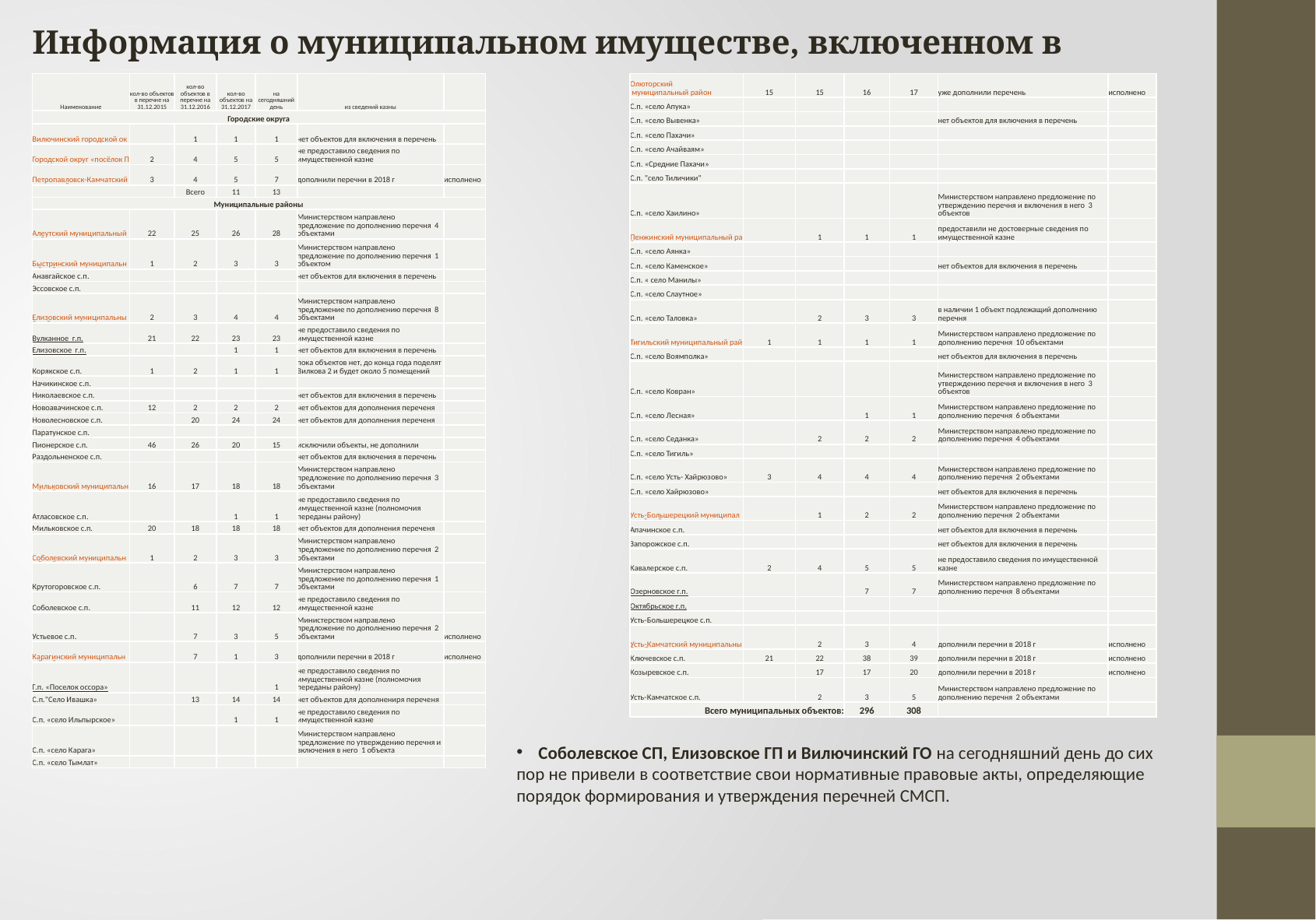

Информация о муниципальном имуществе, включенном в перечни

| Наименование | кол-во объектов в перечне на 31.12.2015 | кол-во объектов в перечне на 31.12.2016 | кол-во объектов на 31.12.2017 | на сегодняшний день | из сведений казны |  |
| --- | --- | --- | --- | --- | --- | --- |
| Городские округа |  |  |  |  |  |  |
| Вилючинский городской округ |  | 1 | 1 | 1 | нет объектов для включения в перечень |  |
| Городской округ «посёлок Палана» | 2 | 4 | 5 | 5 | не предоставило сведения по имущественной казне |  |
| Петропавловск-Камчатский городской округ | 3 | 4 | 5 | 7 | дополнили перечни в 2018 г | исполнено |
|  |  | Всего | 11 | 13 |  |  |
| Муниципальные районы |  |  |  |  |  |  |
| Алеутский муниципальный район | 22 | 25 | 26 | 28 | Министерством направлено предложение по дополнению перечня 4 объектами |  |
| Быстринский муниципальный район | 1 | 2 | 3 | 3 | Министерством направлено предложение по дополнению перечня 1 объектом |  |
| Анавгайское с.п. |  |  |  |  | нет объектов для включения в перечень |  |
| Эссовское с.п. |  |  |  |  |  |  |
| Елизовский муниципальный район | 2 | 3 | 4 | 4 | Министерством направлено предложение по дополнению перечня 8 объектами |  |
| Вулканное г.п. | 21 | 22 | 23 | 23 | не предоставило сведения по имущественной казне |  |
| Елизовское г.п. |  |  | 1 | 1 | нет объектов для включения в перечень |  |
| Корякское с.п. | 1 | 2 | 1 | 1 | пока объектов нет, до конца года поделят Вилкова 2 и будет около 5 помещений |  |
| Начикинское с.п. |  |  |  |  |  |  |
| Николаевское с.п. |  |  |  |  | нет объектов для включения в перечень |  |
| Новоавачинское с.п. | 12 | 2 | 2 | 2 | нет объектов для дополнения переченя |  |
| Новолесновское с.п. |  | 20 | 24 | 24 | нет объектов для дополнения переченя |  |
| Паратунское с.п. |  |  |  |  |  |  |
| Пионерское с.п. | 46 | 26 | 20 | 15 | исключили объекты, не дополнили |  |
| Раздольненское с.п. |  |  |  |  | нет объектов для включения в перечень |  |
| Мильковский муниципальный район | 16 | 17 | 18 | 18 | Министерством направлено предложение по дополнению перечня 3 объектами |  |
| Атласовское с.п. |  |  | 1 | 1 | не предоставило сведения по имущественной казне (полномочия переданы району) |  |
| Мильковское с.п. | 20 | 18 | 18 | 18 | нет объектов для дополнения переченя |  |
| Соболевский муниципальный район | 1 | 2 | 3 | 3 | Министерством направлено предложение по дополнению перечня 2 объектами |  |
| Крутогоровское с.п. |  | 6 | 7 | 7 | Министерством направлено предложение по дополнению перечня 1 объектами |  |
| Соболевское с.п. |  | 11 | 12 | 12 | не предоставило сведения по имущественной казне |  |
| Устьевое с.п. |  | 7 | 3 | 5 | Министерством направлено предложение по дополнению перечня 2 объектами | исполнено |
| Карагинский муниципальный район |  | 7 | 1 | 3 | дополнили перечни в 2018 г | исполнено |
| Г.п. «Поселок оссора» |  |  |  | 1 | не предоставило сведения по имущественной казне (полномочия переданы району) |  |
| С.п."Село Ивашка» |  | 13 | 14 | 14 | нет объектов для дополнениря переченя |  |
| С.п. «село Ильпырское» |  |  | 1 | 1 | не предоставило сведения по имущественной казне |  |
| С.п. «село Карага» |  |  |  |  | Министерством направлено предложение по утверждению перечня и включения в него 1 объекта |  |
| С.п. «село Тымлат» |  |  |  |  |  |  |
| Олюторский муниципальный район | 15 | 15 | 16 | 17 | уже дополнили перечень | исполнено |
| --- | --- | --- | --- | --- | --- | --- |
| С.п. «село Апука» |  |  |  |  |  |  |
| С.п. «село Вывенка» |  |  |  |  | нет объектов для включения в перечень |  |
| С.п. «село Пахачи» |  |  |  |  |  |  |
| С.п. «село Ачайваям» |  |  |  |  |  |  |
| С.п. «Средние Пахачи» |  |  |  |  |  |  |
| С.п. "село Тиличики" |  |  |  |  |  |  |
| С.п. «село Хаилино» |  |  |  |  | Министерством направлено предложение по утверждению перечня и включения в него 3 объектов |  |
| Пенжинский муниципальный район |  | 1 | 1 | 1 | предоставили не достоверные сведения по имущественной казне |  |
| С.п. «село Аянка» |  |  |  |  |  |  |
| С.п. «село Каменское» |  |  |  |  | нет объектов для включения в перечень |  |
| С.п. « село Манилы» |  |  |  |  |  |  |
| С.п. «село Слаутное» |  |  |  |  |  |  |
| С.п. «село Таловка» |  | 2 | 3 | 3 | в наличии 1 объект подлежащий дополнению перечня |  |
| Тигильский муниципальный район | 1 | 1 | 1 | 1 | Министерством направлено предложение по дополнению перечня 10 объектами |  |
| С.п. «село Воямполка» |  |  |  |  | нет объектов для включения в перечень |  |
| С.п. «село Ковран» |  |  |  |  | Министерством направлено предложение по утверждению перечня и включения в него 3 объектов |  |
| С.п. «село Лесная» |  |  | 1 | 1 | Министерством направлено предложение по дополнению перечня 6 объектами |  |
| С.п. «село Седанка» |  | 2 | 2 | 2 | Министерством направлено предложение по дополнению перечня 4 объектами |  |
| С.п. «село Тигиль» |  |  |  |  |  |  |
| С.п. «село Усть- Хайрюзово» | 3 | 4 | 4 | 4 | Министерством направлено предложение по дополнению перечня 2 объектами |  |
| С.п. «село Хайрюзово» |  |  |  |  | нет объектов для включения в перечень |  |
| Усть-Большерецкий муниципальный район |  | 1 | 2 | 2 | Министерством направлено предложение по дополнению перечня 2 объектами |  |
| Апачинское с.п. |  |  |  |  | нет объектов для включения в перечень |  |
| Запорожское с.п. |  |  |  |  | нет объектов для включения в перечень |  |
| Кавалерское с.п. | 2 | 4 | 5 | 5 | не предоставило сведения по имущественной казне |  |
| Озерновское г.п. |  |  | 7 | 7 | Министерством направлено предложение по дополнению перечня 8 объектами |  |
| Октябрьское г.п. |  |  |  |  |  |  |
| Усть-Большерецкое с.п. |  |  |  |  |  |  |
| Усть-Камчатский муниципальный район |  | 2 | 3 | 4 | дополнили перечни в 2018 г | исполнено |
| Ключевское с.п. | 21 | 22 | 38 | 39 | дополнили перечни в 2018 г | исполнено |
| Козыревское с.п. |  | 17 | 17 | 20 | дополнили перечни в 2018 г | исполнено |
| Усть-Камчатское с.п. |  | 2 | 3 | 5 | Министерством направлено предложение по дополнению перечня 2 объектами |  |
| Всего муниципальных объектов: |  |  | 296 | 308 |  |  |
Соболевское СП, Елизовское ГП и Вилючинский ГО на сегодняшний день до сих
пор не привели в соответствие свои нормативные правовые акты, определяющие
порядок формирования и утверждения перечней СМСП.